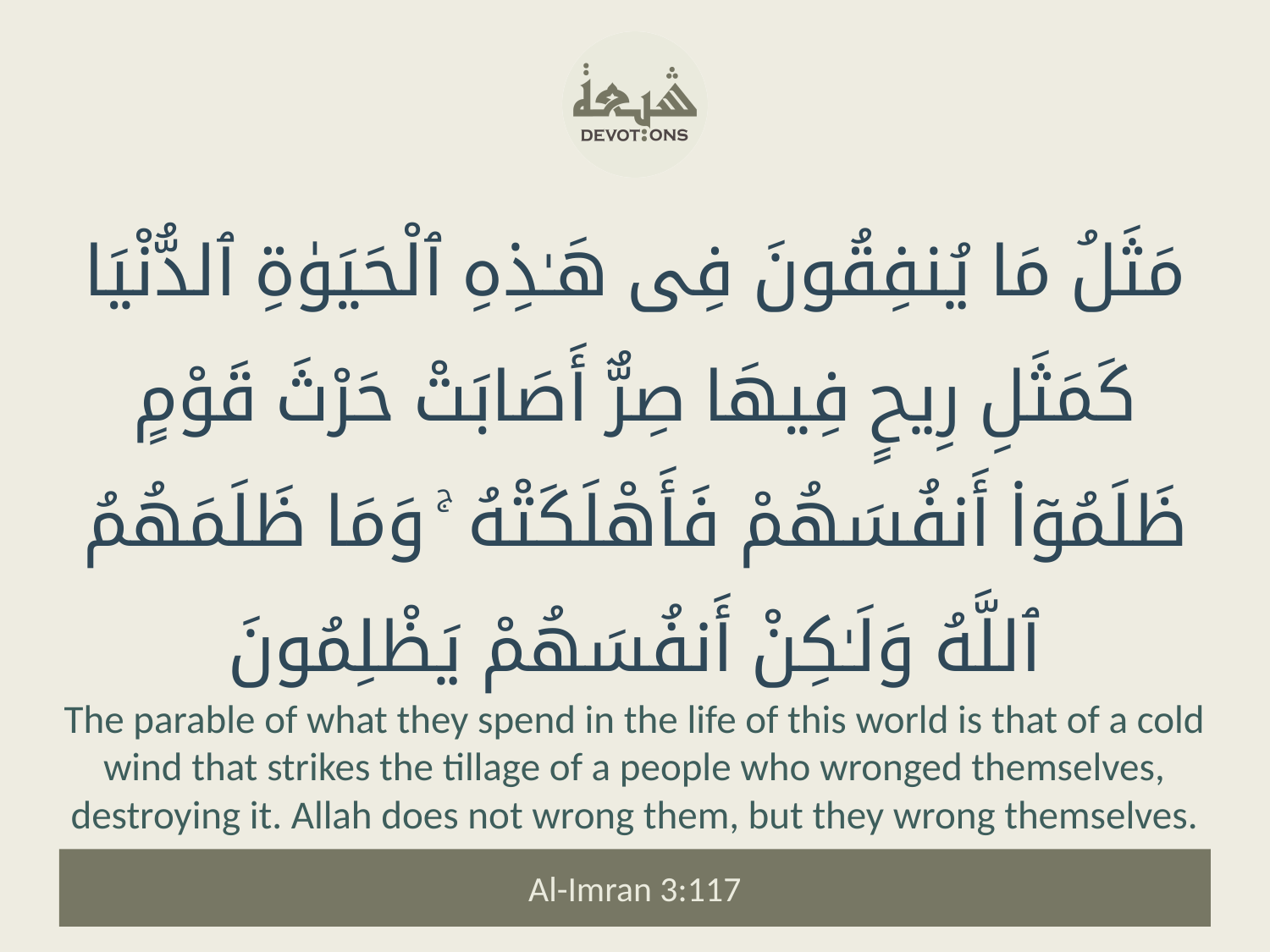

مَثَلُ مَا يُنفِقُونَ فِى هَـٰذِهِ ٱلْحَيَوٰةِ ٱلدُّنْيَا كَمَثَلِ رِيحٍ فِيهَا صِرٌّ أَصَابَتْ حَرْثَ قَوْمٍ ظَلَمُوٓا۟ أَنفُسَهُمْ فَأَهْلَكَتْهُ ۚ وَمَا ظَلَمَهُمُ ٱللَّهُ وَلَـٰكِنْ أَنفُسَهُمْ يَظْلِمُونَ
The parable of what they spend in the life of this world is that of a cold wind that strikes the tillage of a people who wronged themselves, destroying it. Allah does not wrong them, but they wrong themselves.
Al-Imran 3:117